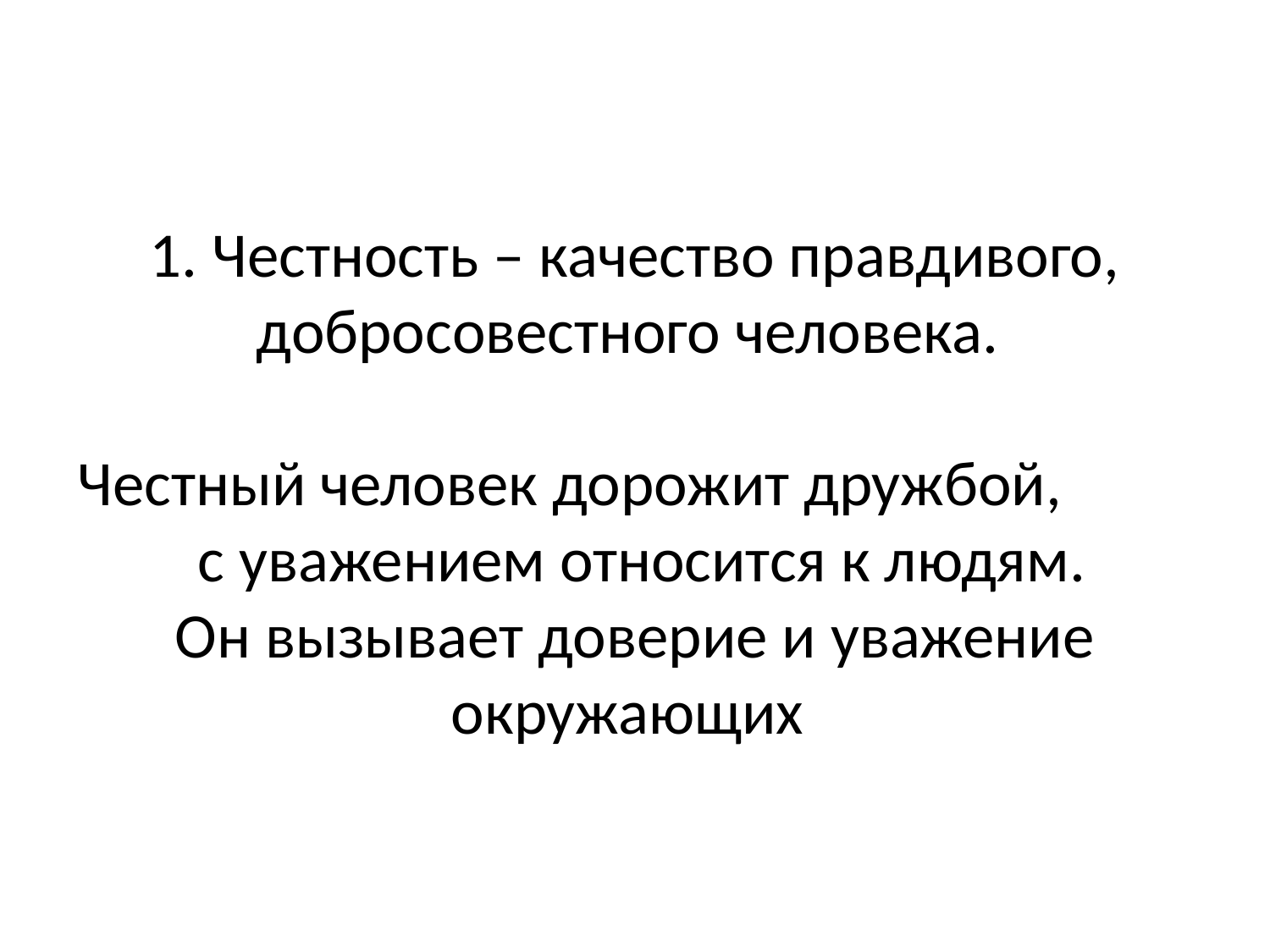

# 1. Честность – качество правдивого, добросовестного человека. Честный человек дорожит дружбой,            с уважением относится к людям. Он вызывает доверие и уважение окружающих